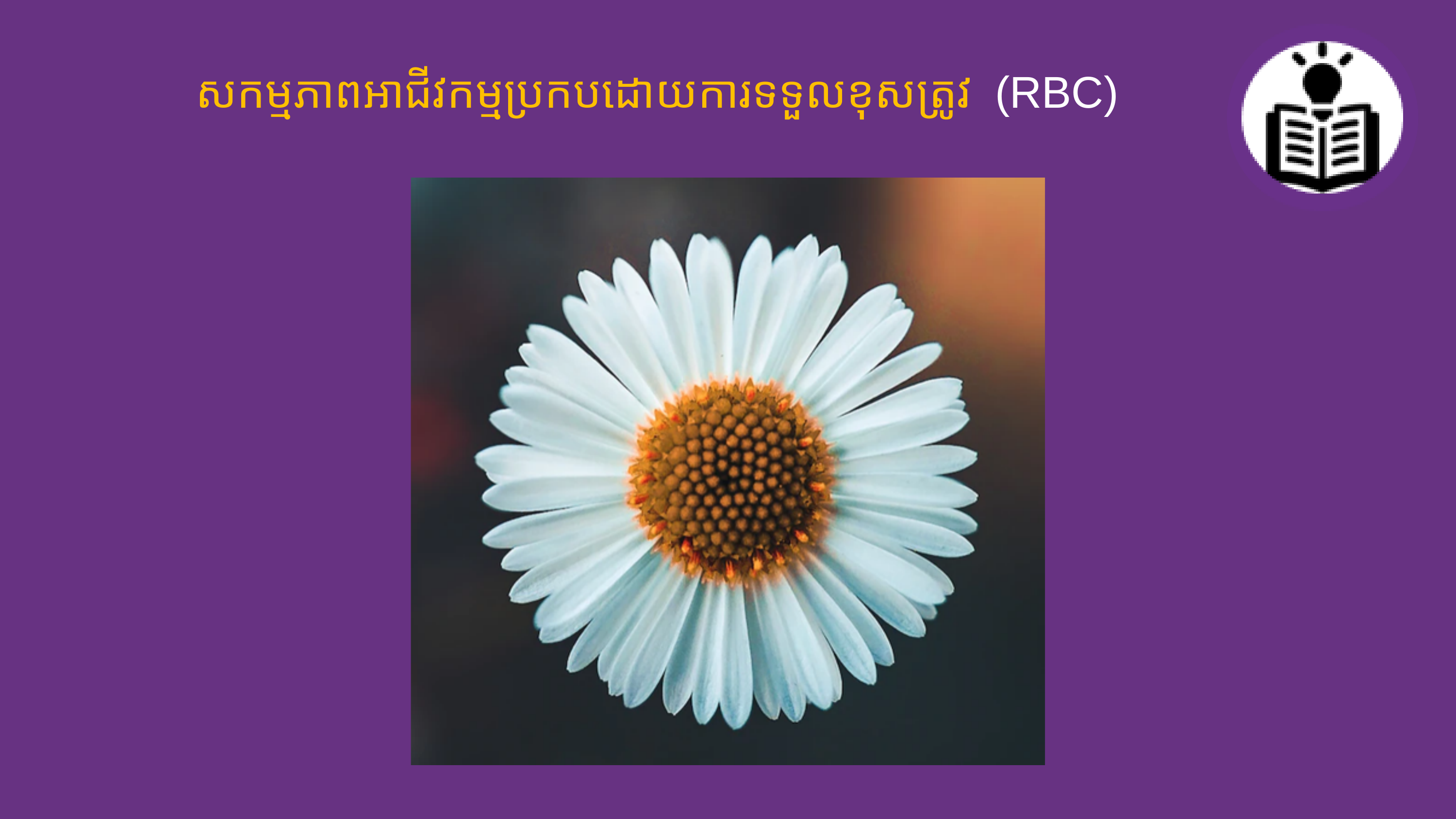

សកម្មភាពអាជីវកម្មប្រកបដោយការទទួលខុសត្រូវ  (RBC)